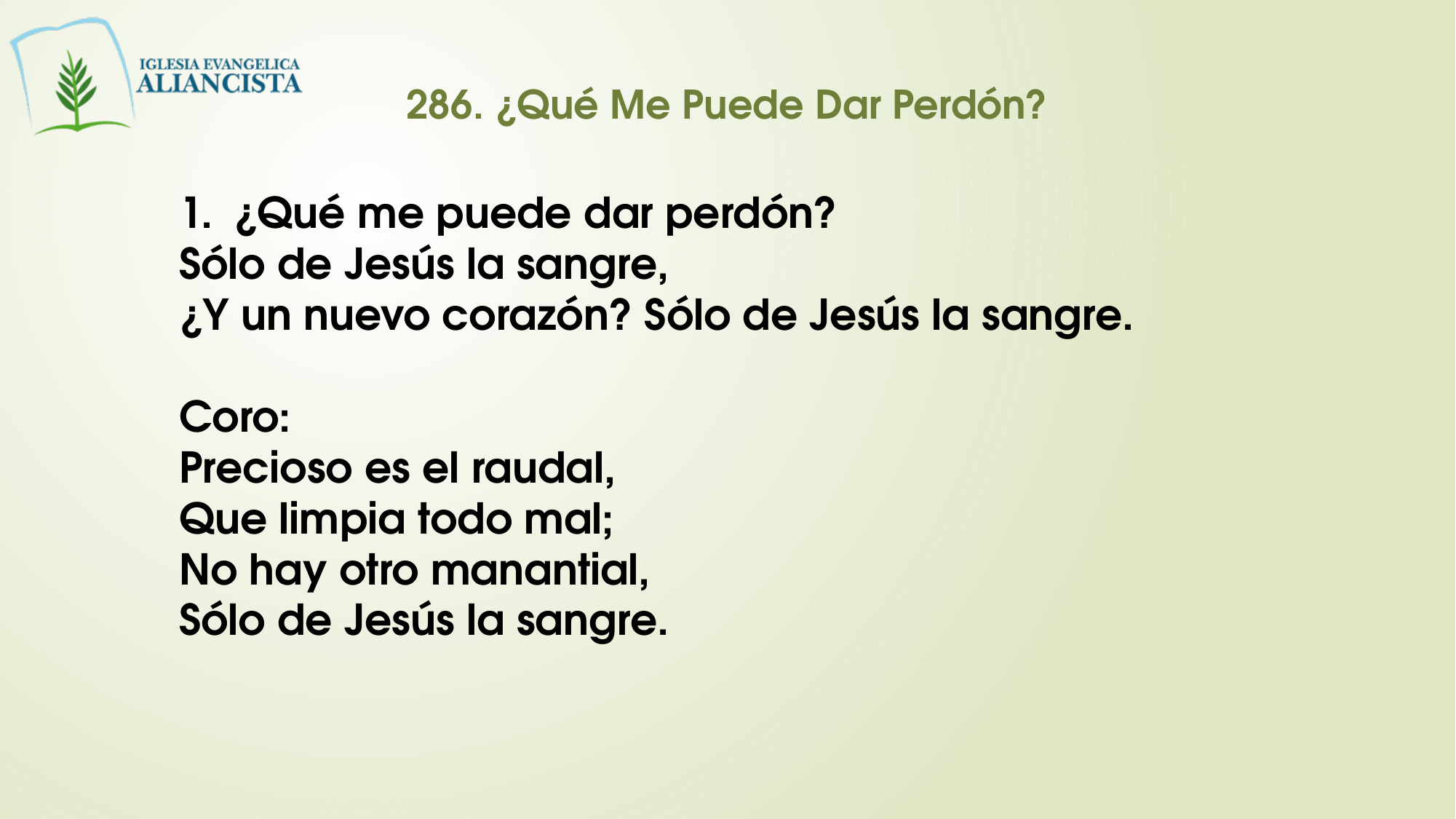

286. ¿Qué Me Puede Dar Perdón?
¿Qué me puede dar perdón?
Sólo de Jesús la sangre,
¿Y un nuevo corazón? Sólo de Jesús la sangre.

Coro:
Precioso es el raudal,
Que limpia todo mal;
No hay otro manantial,
Sólo de Jesús la sangre.